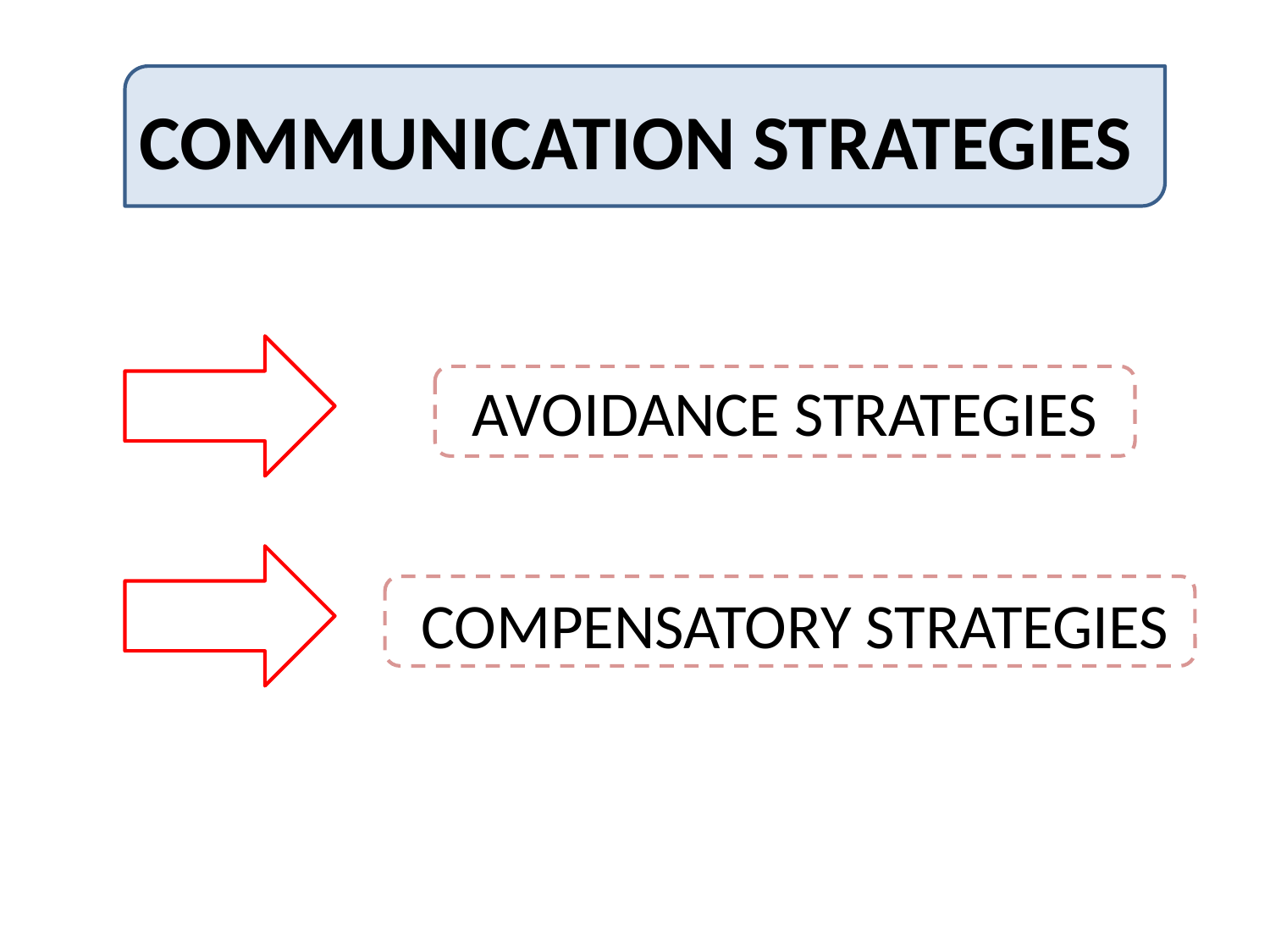

# COMMUNICATION STRATEGIES

AVOIDANCE STRATEGIES

COMPENSATORY STRATEGIES